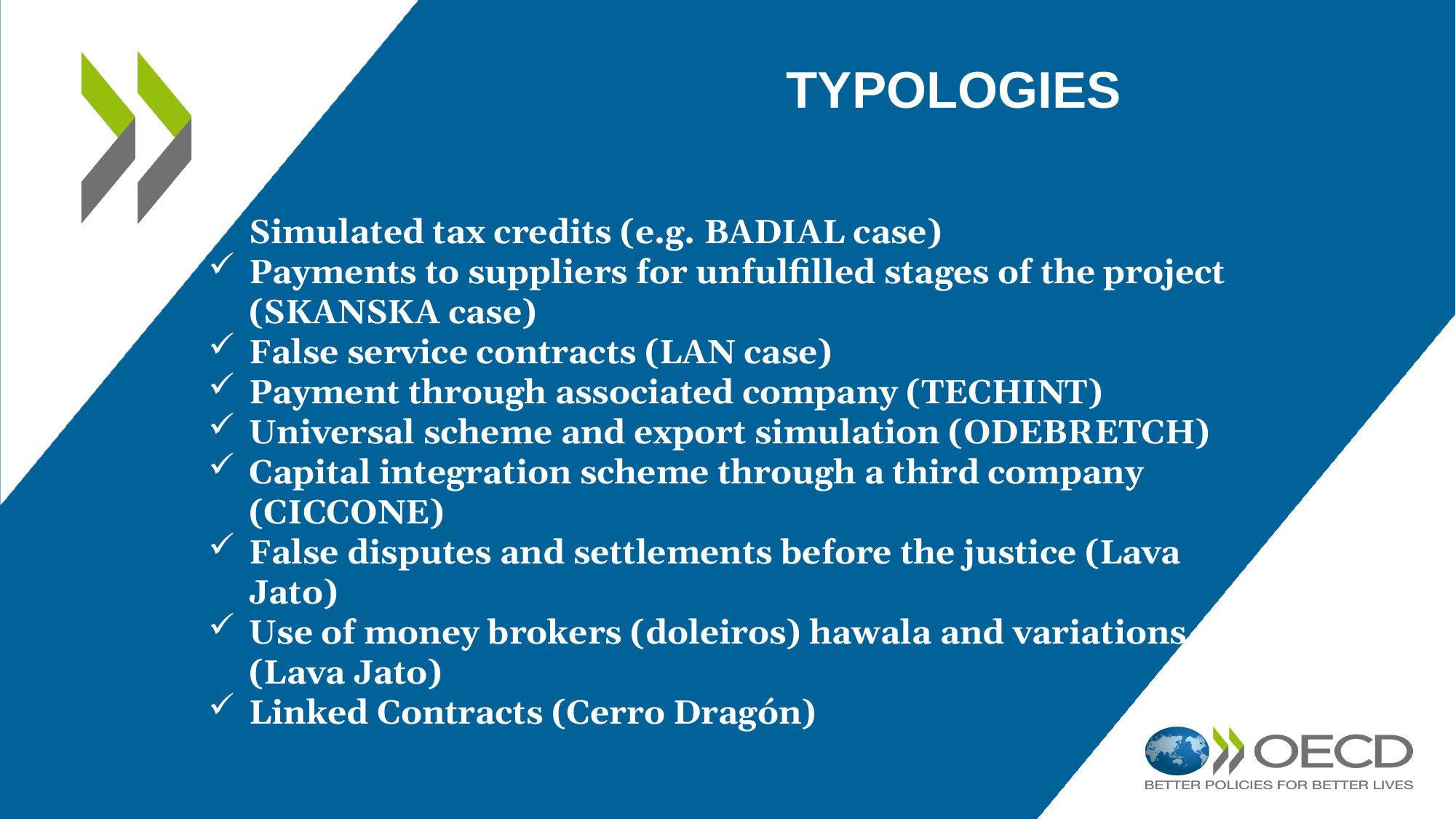

# TYPOLOGIES
Simulated tax credits (e.g. BADIAL case)
Payments to suppliers for unfulfilled stages of the project (SKANSKA case)
False service contracts (LAN case)
Payment through associated company (TECHINT)
Universal scheme and export simulation (ODEBRETCH)
Capital integration scheme through a third company (CICCONE)
False disputes and settlements before the justice (Lava Jato)
Use of money brokers (doleiros) hawala and variations (Lava Jato)
Linked Contracts (Cerro Dragón)